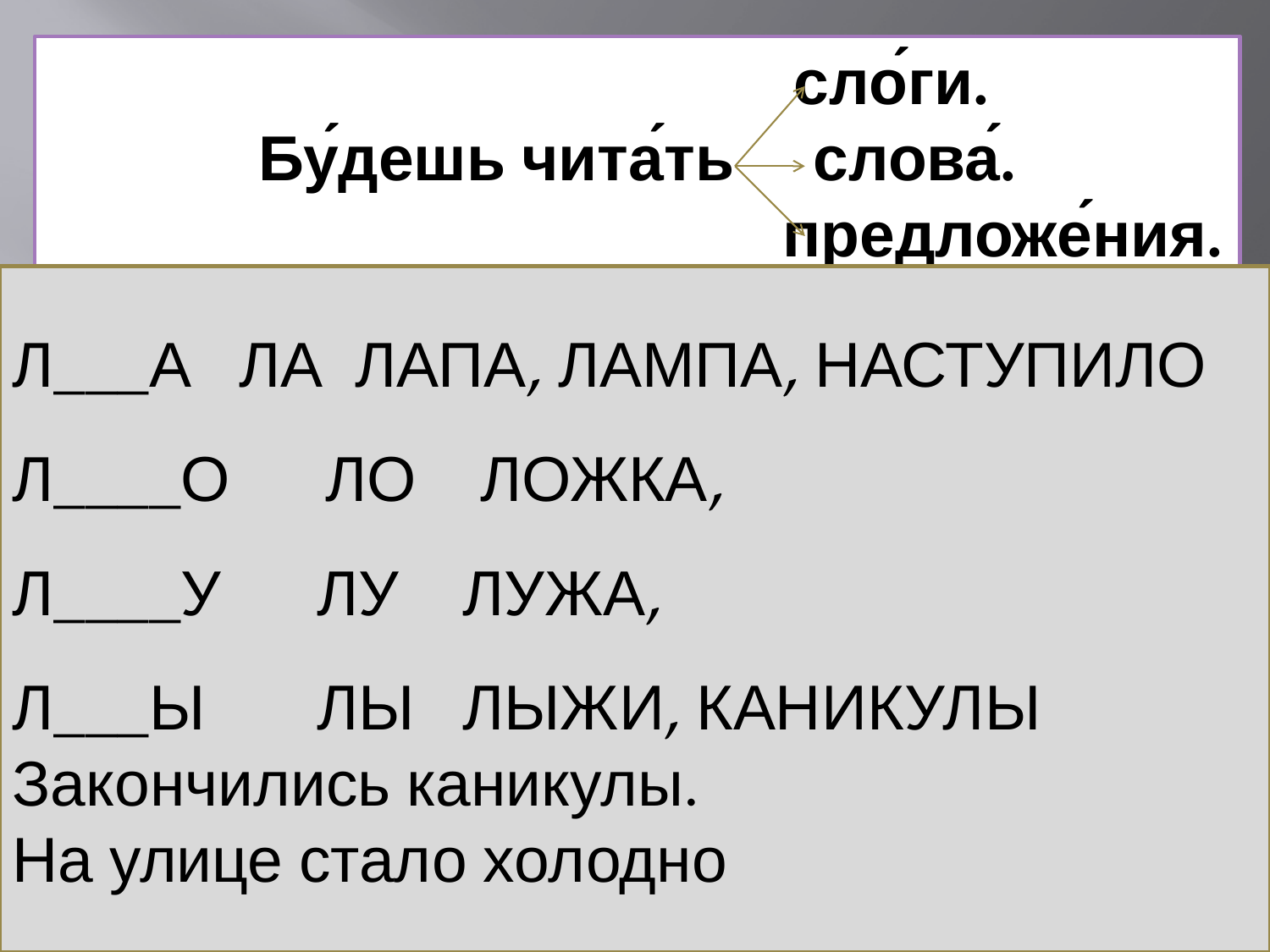

# сло́ги. Бу́дешь чита́ть     слова́. предложе́ния.

Л___А   ЛА  ЛАПА, ЛАМПА, НАСТУПИЛО
Л____О      ЛО    ЛОЖКА,
Л____У      ЛУ    ЛУЖА,
Л___Ы       ЛЫ   ЛЫЖИ, КАНИКУЛЫ
Закончились каникулы.
На улице стало холодно